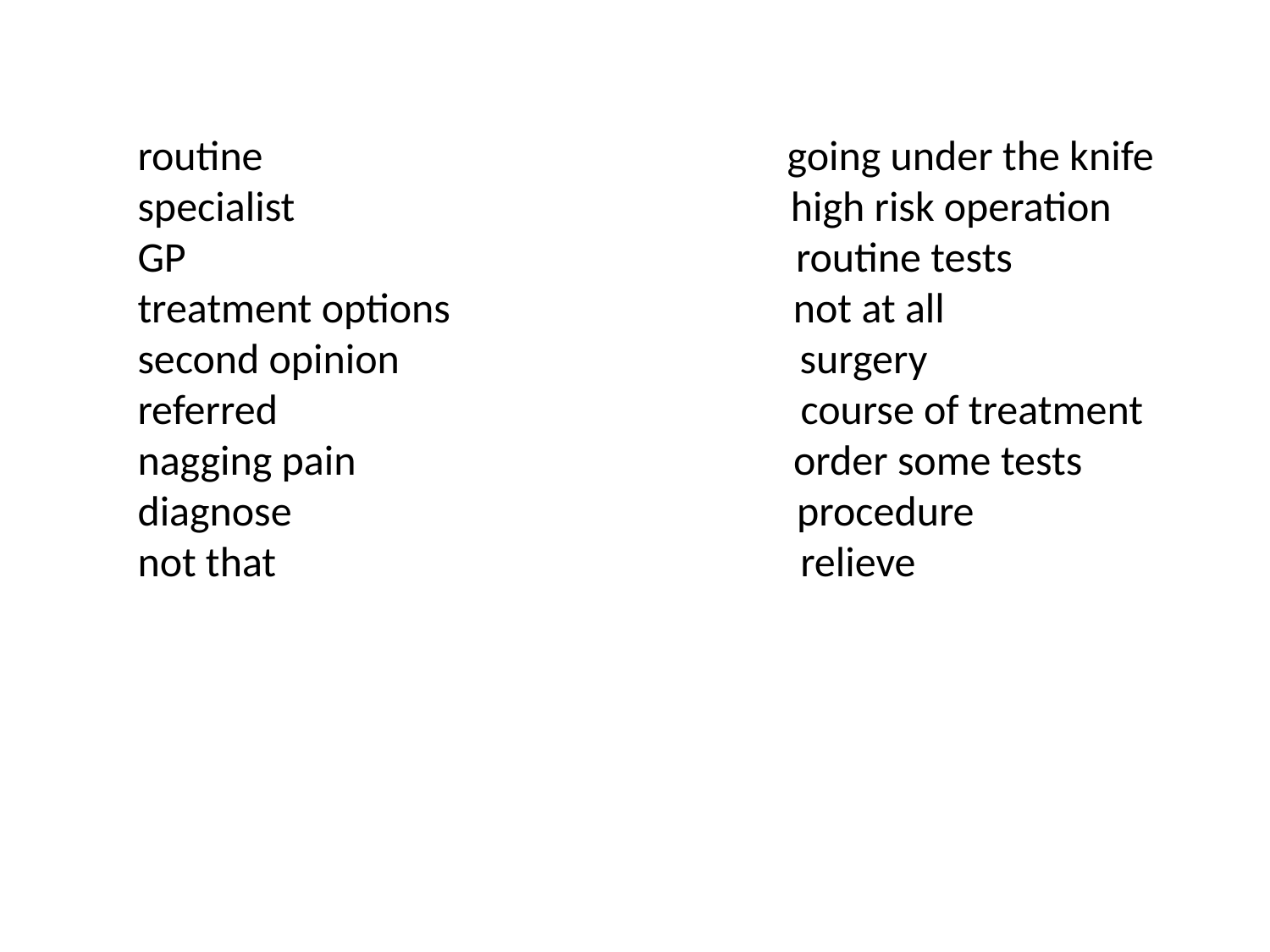

routine                                                       going under the knife
specialist                                                    high risk operation
GP                                                                routine tests
treatment options                                    not at all
second opinion                                          surgery
referred                                                       course of treatment
nagging pain                                              order some tests
diagnose                                                     procedure
not that                                                       relieve